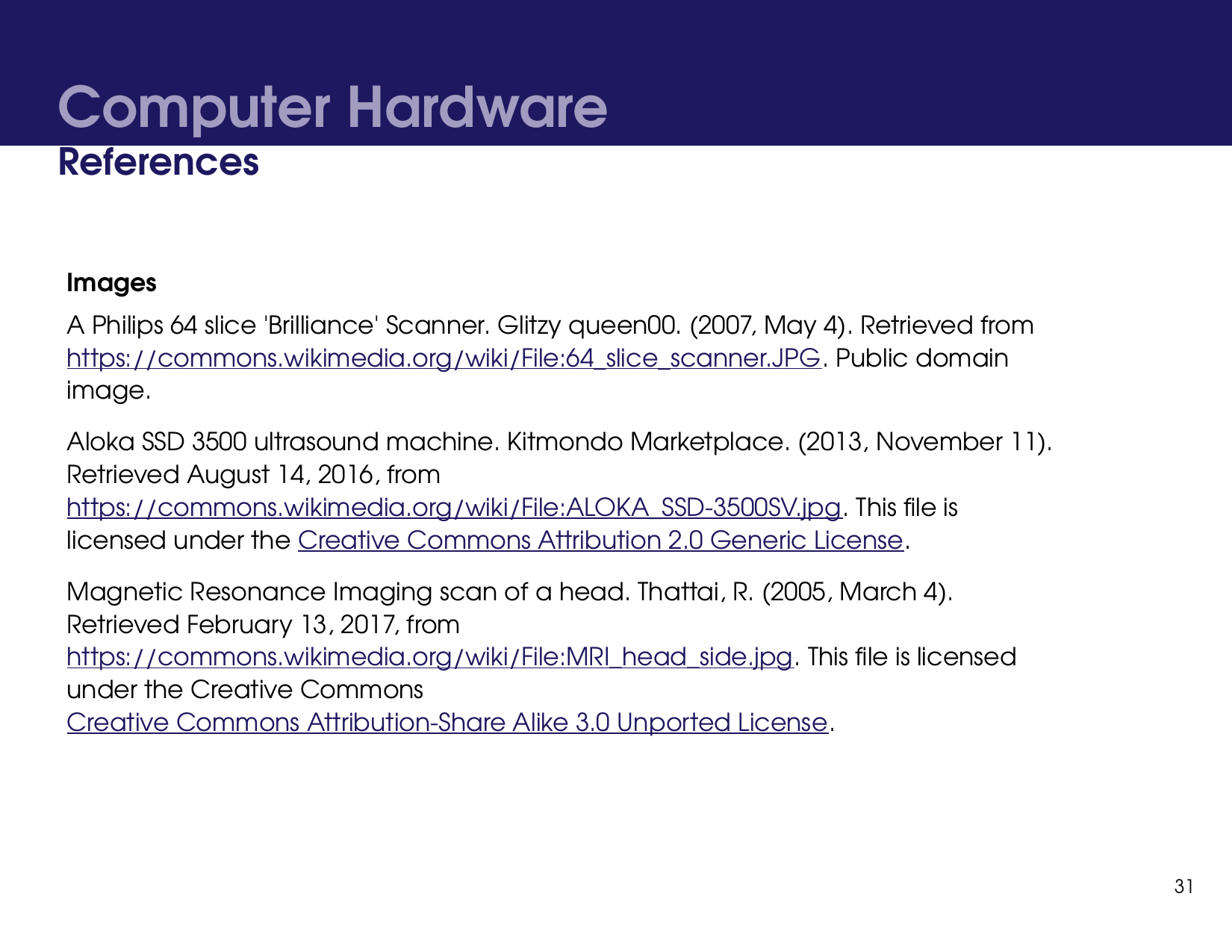

# Computer Hardware References
Images
A Philips 64 slice 'Brilliance' Scanner. Glitzy queen00. (2007, May 4). Retrieved from https://commons.wikimedia.org/wiki/File:64_slice_scanner.JPG. Public domain image.
Aloka SSD 3500 ultrasound machine. Kitmondo Marketplace. (2013, November 11). Retrieved August 14, 2016, from https://commons.wikimedia.org/wiki/File:ALOKA_SSD-3500SV.jpg. This file is licensed under the Creative Commons Attribution 2.0 Generic License.
Magnetic Resonance Imaging scan of a head. Thattai, R. (2005, March 4). Retrieved February 13, 2017, from https://commons.wikimedia.org/wiki/File:MRI_head_side.jpg. This file is licensed under the Creative Commons Creative Commons Attribution-Share Alike 3.0 Unported License.
31